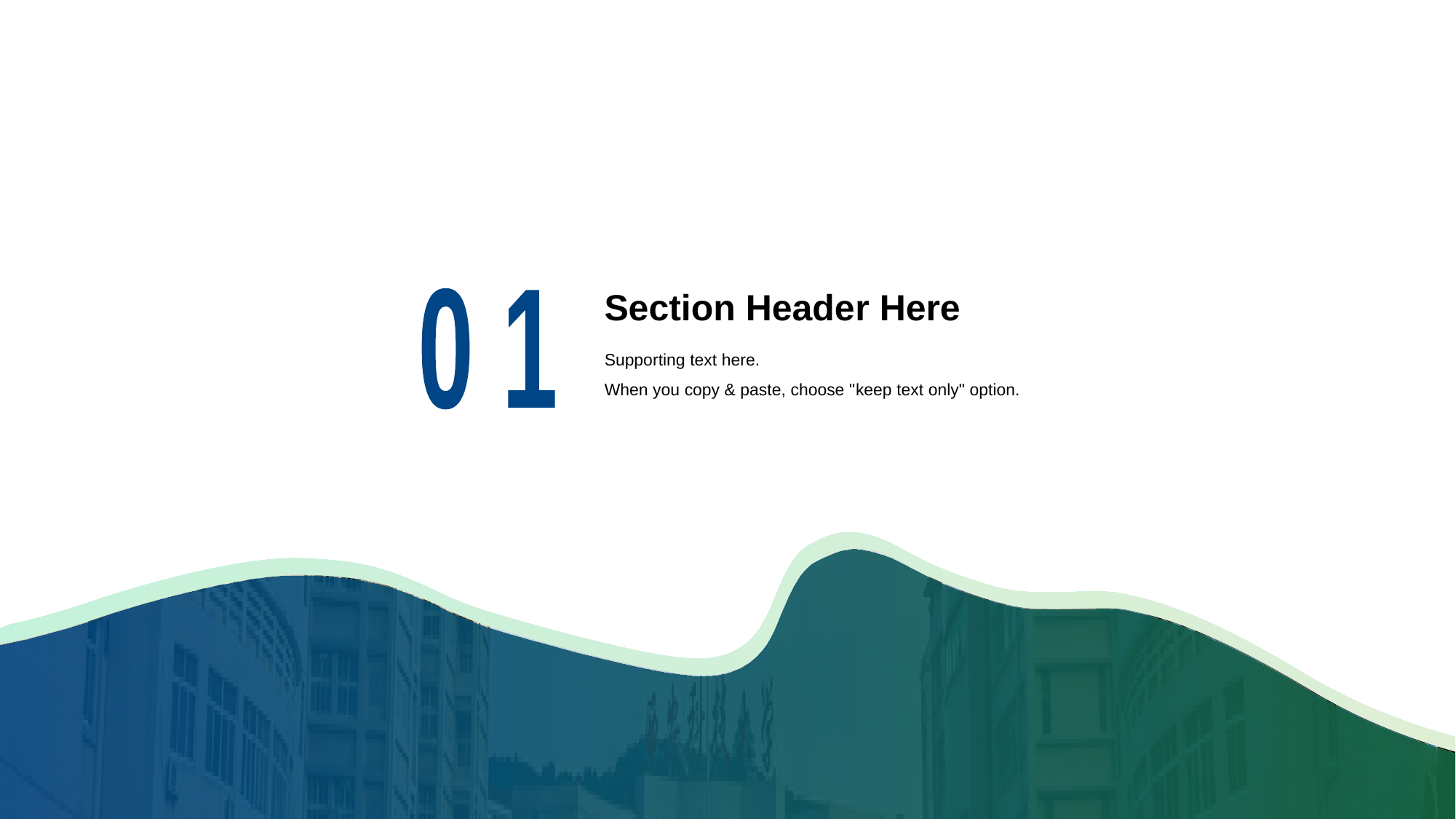

# Section Heade r Here
0 1
Supporting text here.
When you copy & paste, choose " keep text only" option.